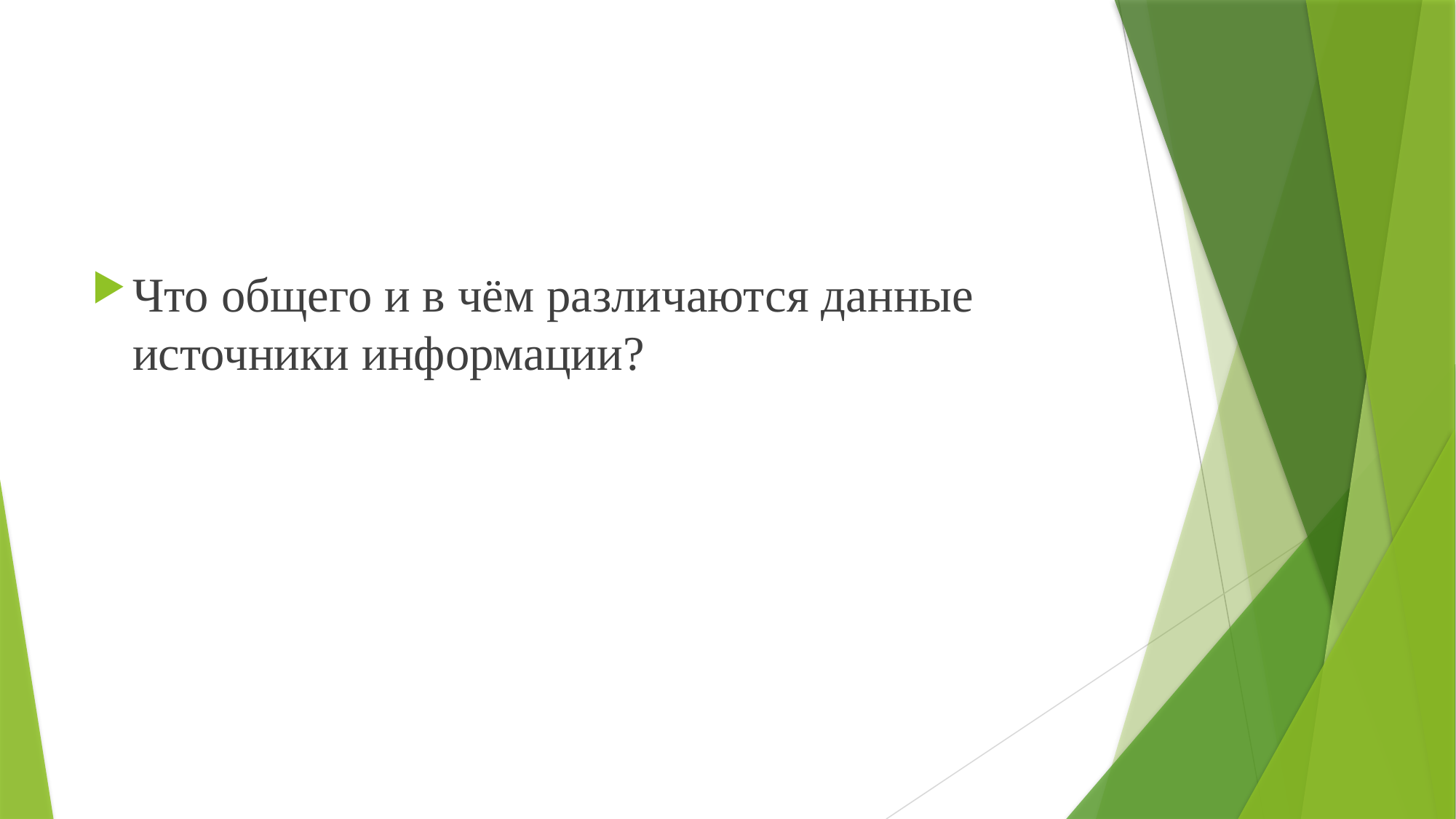

#
Что общего и в чём различаются данные источники информации?